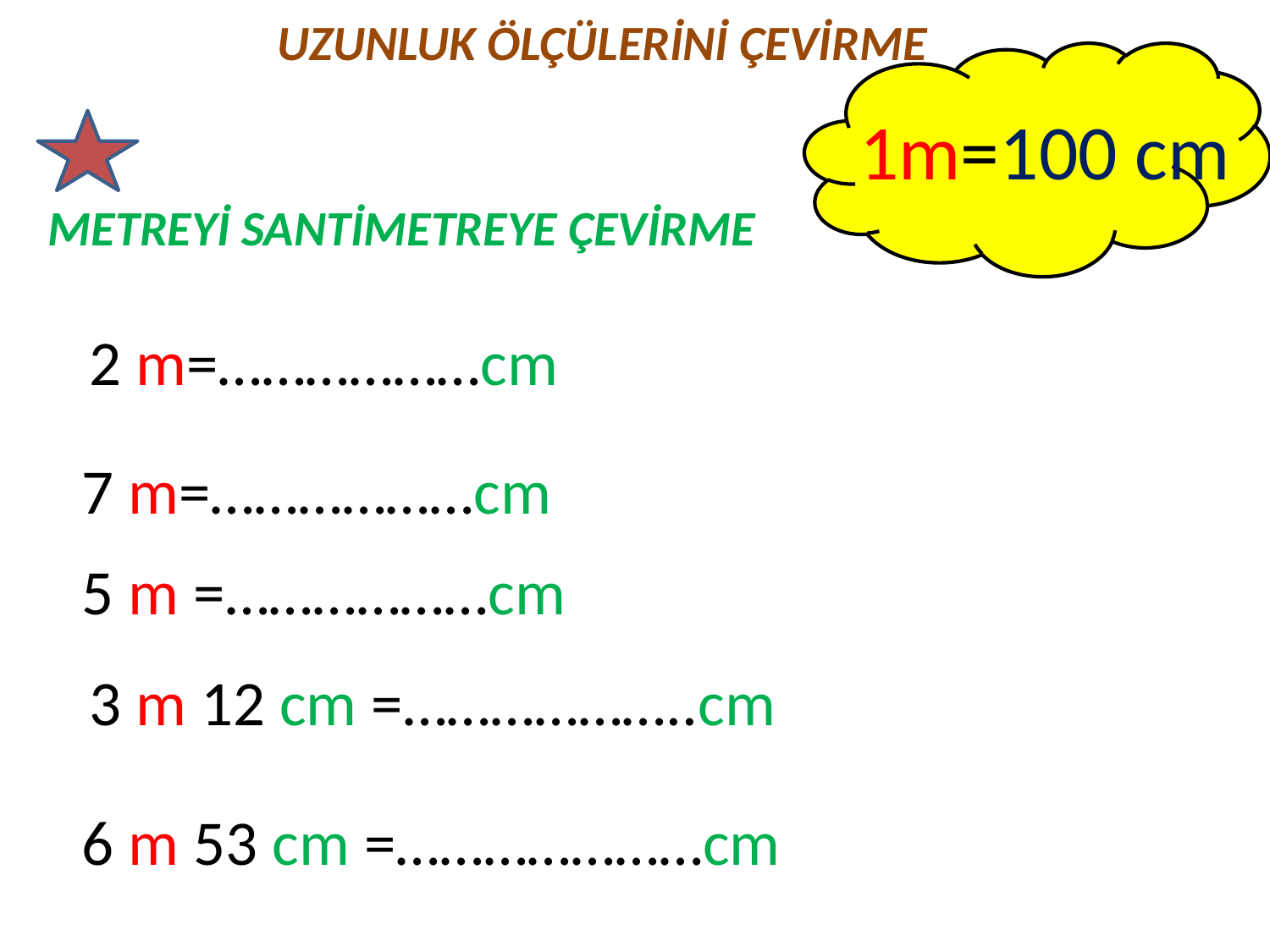

UZUNLUK ÖLÇÜLERİNİ ÇEVİRME

1m=100 cm

METREYİ SANTİMETREYE ÇEVİRME
2 m=………………cm
7 m=………………cm
5 m =………………cm
3 m 12 cm =………………..cm
6 m 53 cm =…………………cm